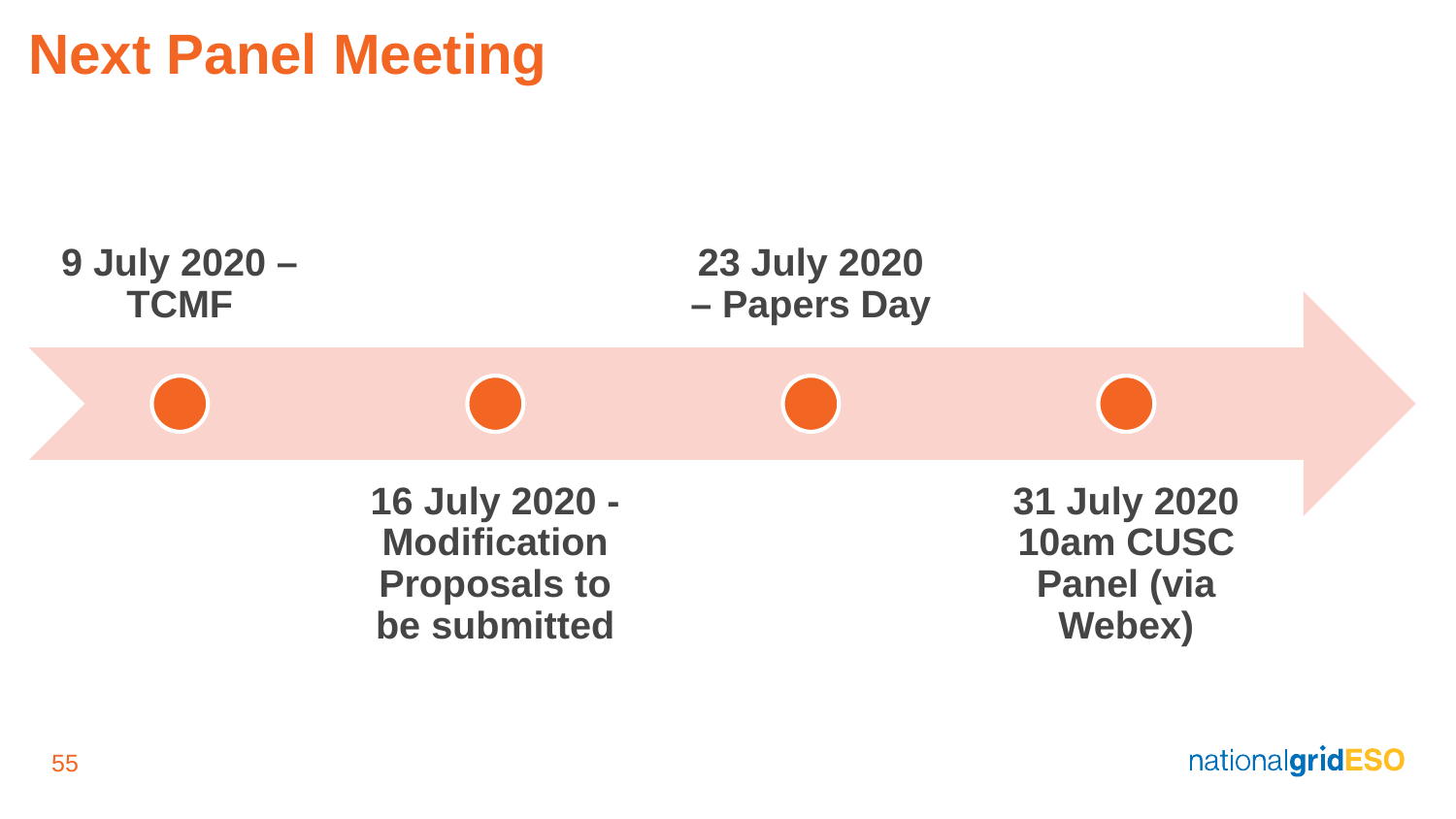

# Next Panel Meeting
9 July 2020 – TCMF
16 July 2020 - Modification Proposals to be submitted
23 July 2020 – Papers Day
31 July 2020 10am CUSC Panel (via Webex)